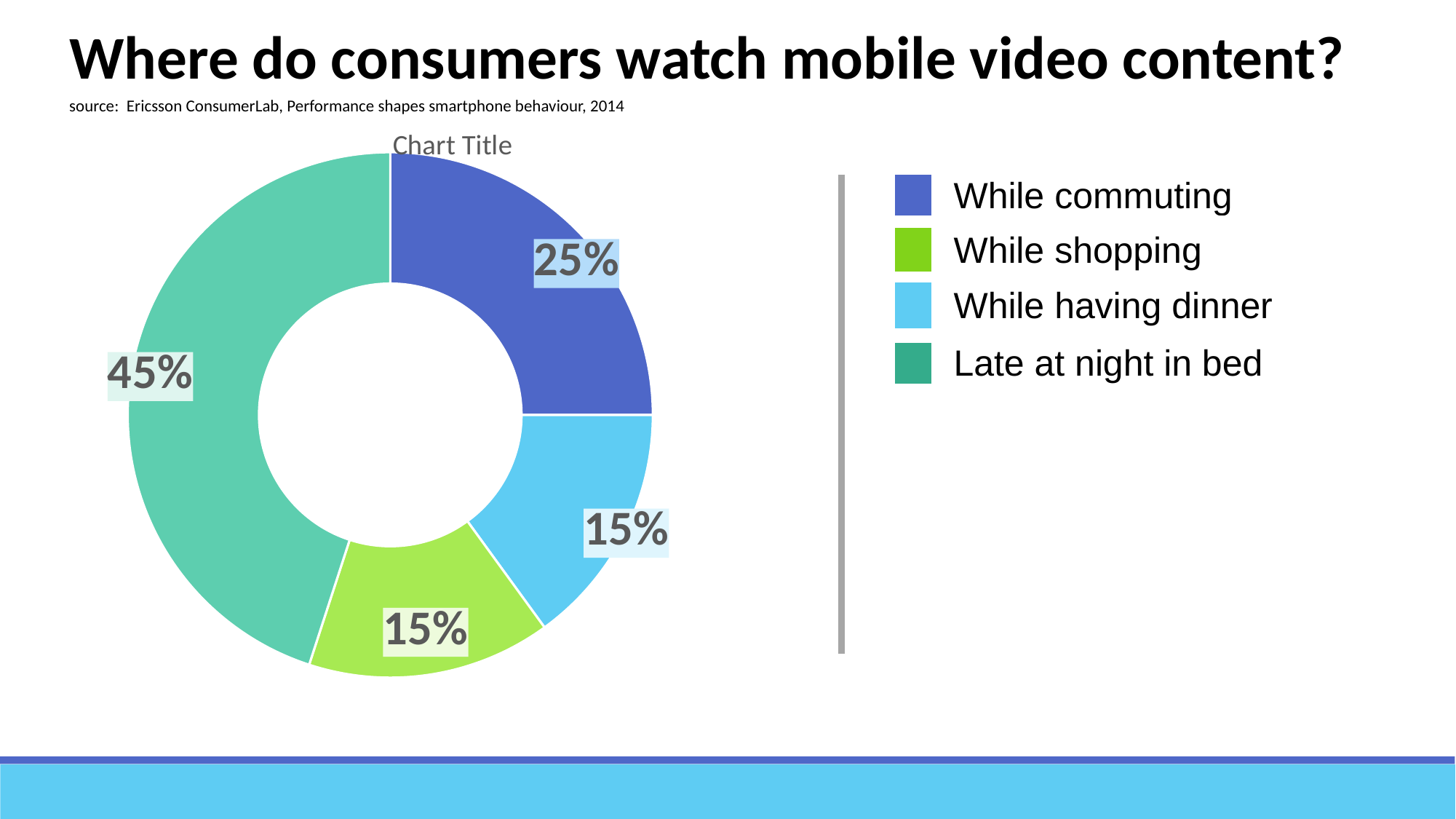

| Where do consumers watch mobile video content? |
| --- |
| source: Ericsson ConsumerLab, Performance shapes smartphone behaviour, 2014 |

### Chart:

| Category |  |
|---|---|
| While commuting | 0.25 |
| While shopping | 0.15 |
| While having dinner | 0.15 |
| Late at night in bed | 0.45 |
|  | While commuting |
| --- | --- |
|  |  |
|  | While shopping |
|  |  |
|  | While having dinner |
|  |  |
|  | Late at night in bed |